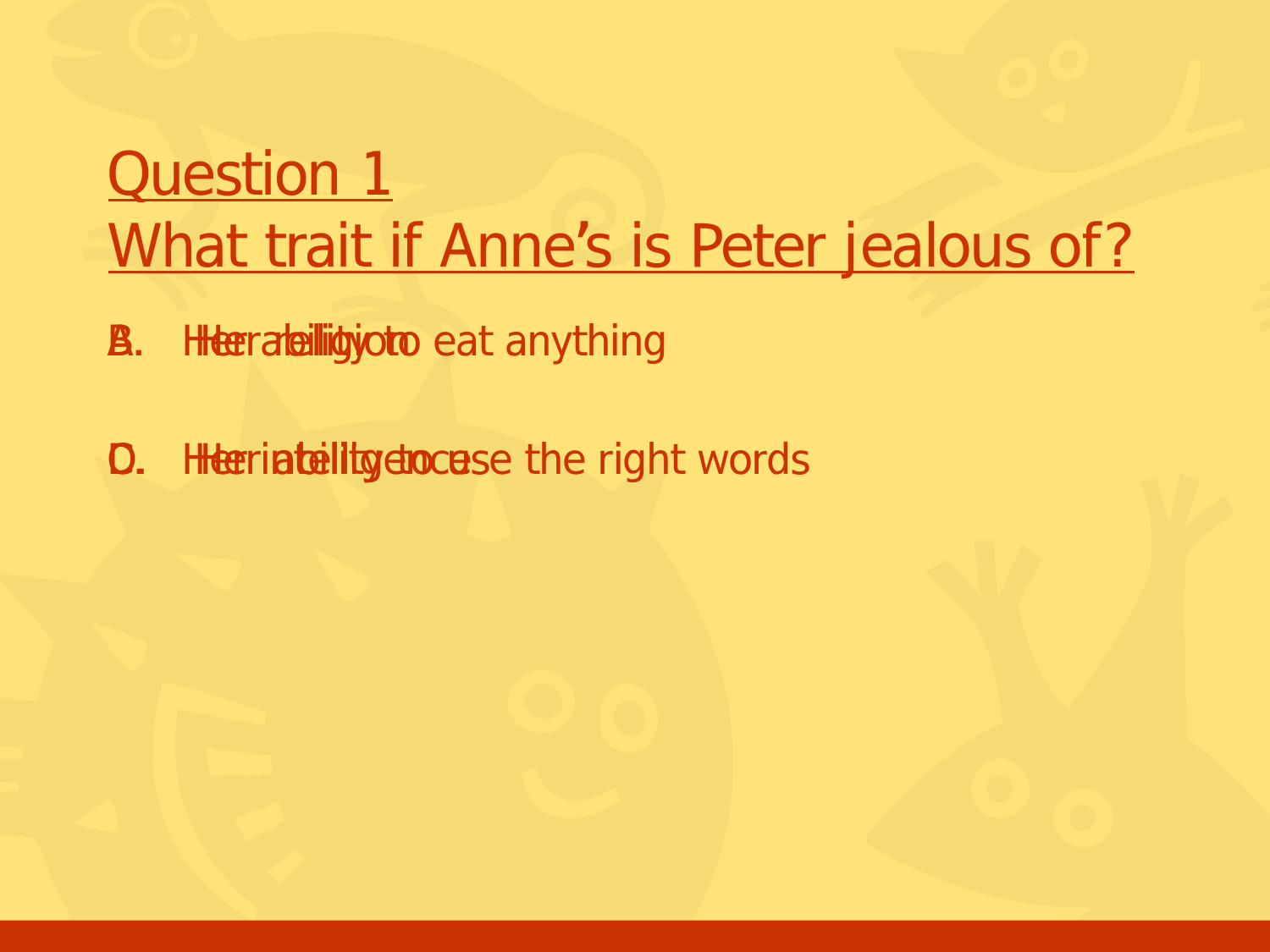

# Question 1 What trait if Anne’s is Peter jealous of?
A. 	Her ability to eat anything

C. 	Her intelligence

B. 	Her religion

D. 	Her ability to use the right words